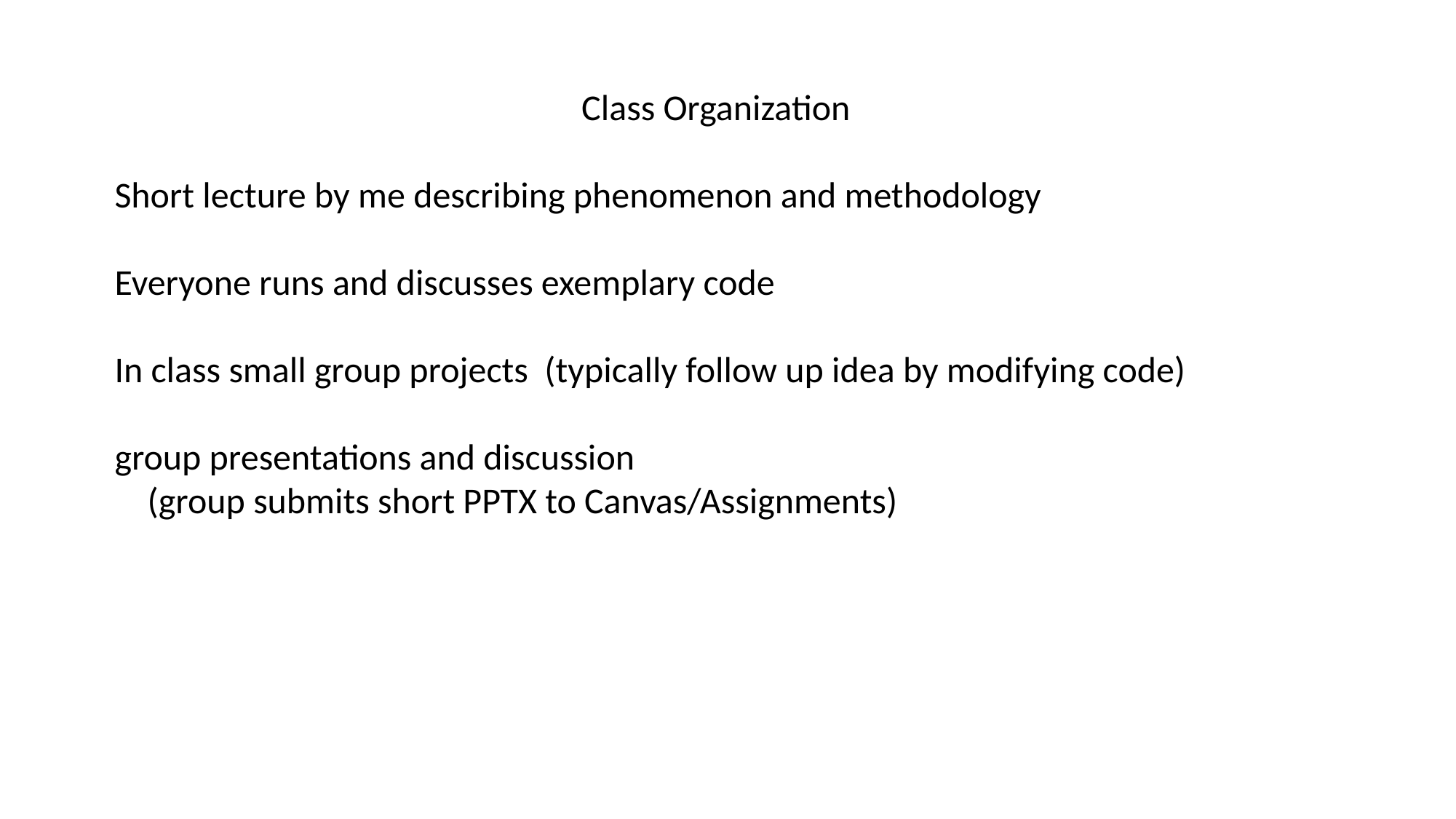

Class Organization

Short lecture by me describing phenomenon and methodology

Everyone runs and discusses exemplary code

In class small group projects  (typically follow up idea by modifying code)

group presentations and discussion
    (group submits short PPTX to Canvas/Assignments)